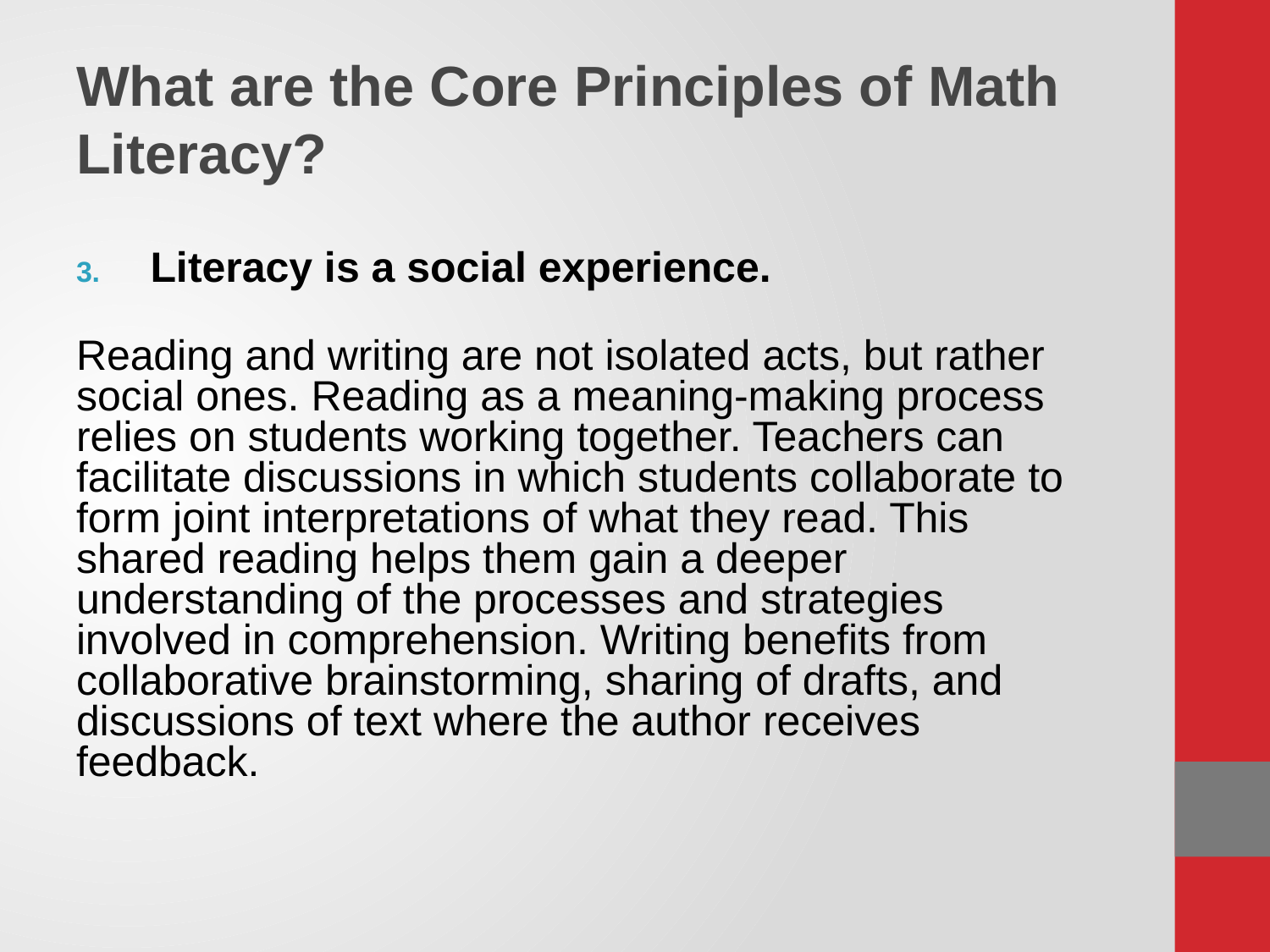

# What are the Core Principles of Math Literacy?
Literacy is a social experience.
Reading and writing are not isolated acts, but rather social ones. Reading as a meaning-making process relies on students working together. Teachers can facilitate discussions in which students collaborate to form joint interpretations of what they read. This shared reading helps them gain a deeper understanding of the processes and strategies involved in comprehension. Writing benefits from collaborative brainstorming, sharing of drafts, and discussions of text where the author receives feedback.